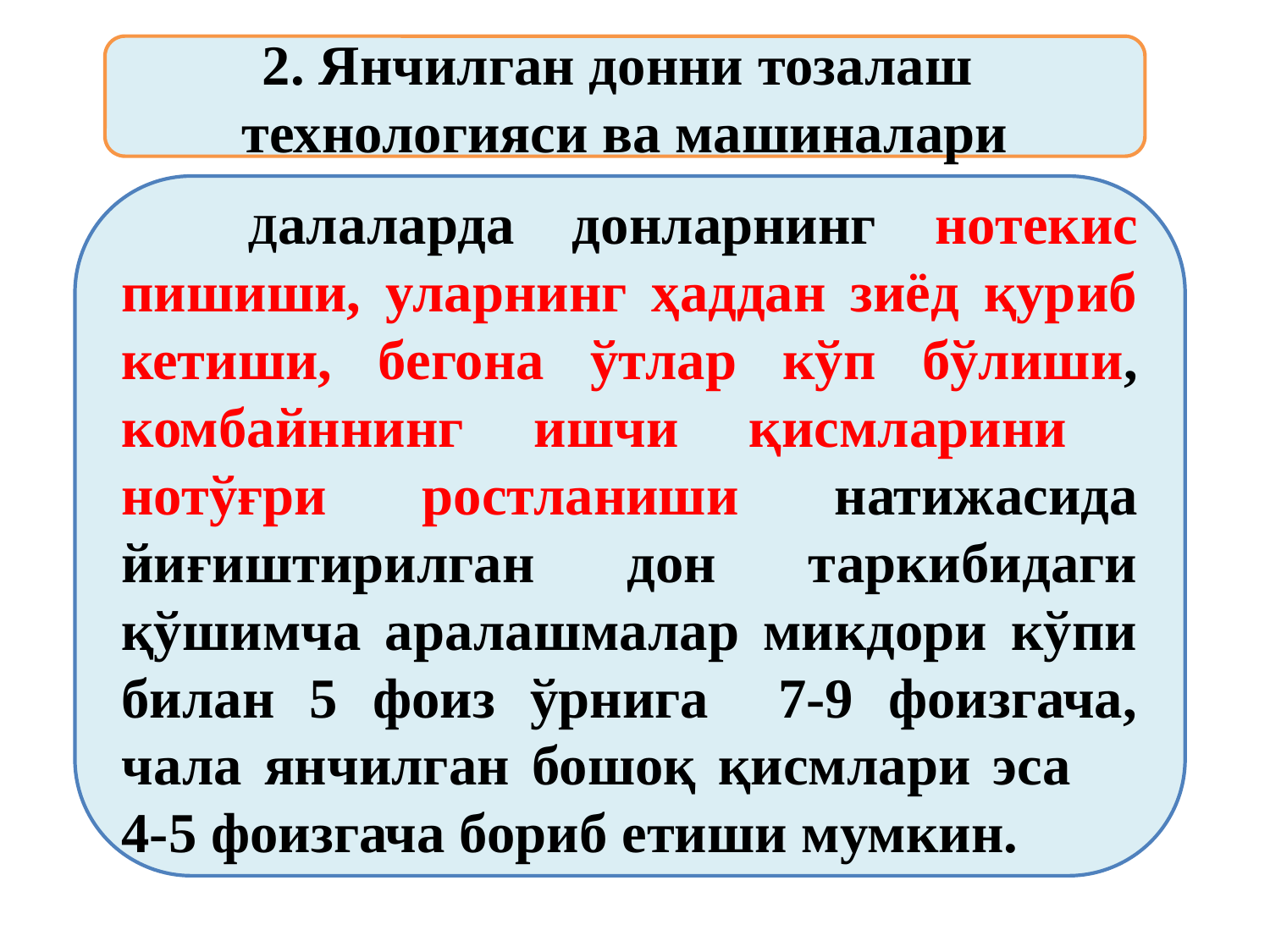

2. Янчилган донни тозалаш  технологияси ва машиналари
	Далаларда донларнинг нотекис пишиши, уларнинг ҳаддан зиёд қуриб кетиши, бегона ўтлар кўп бўлиши, комбайннинг ишчи қисмларини  нотўғри ростланиши натижасида йиғиштирилган дон таркибидаги қўшимча аралашмалар микдори кўпи билан 5 фоиз ўрнига  7-9 фоизгача, чала янчилган бошоқ қисмлари эса    4-5 фоизгача бориб етиши мумкин.